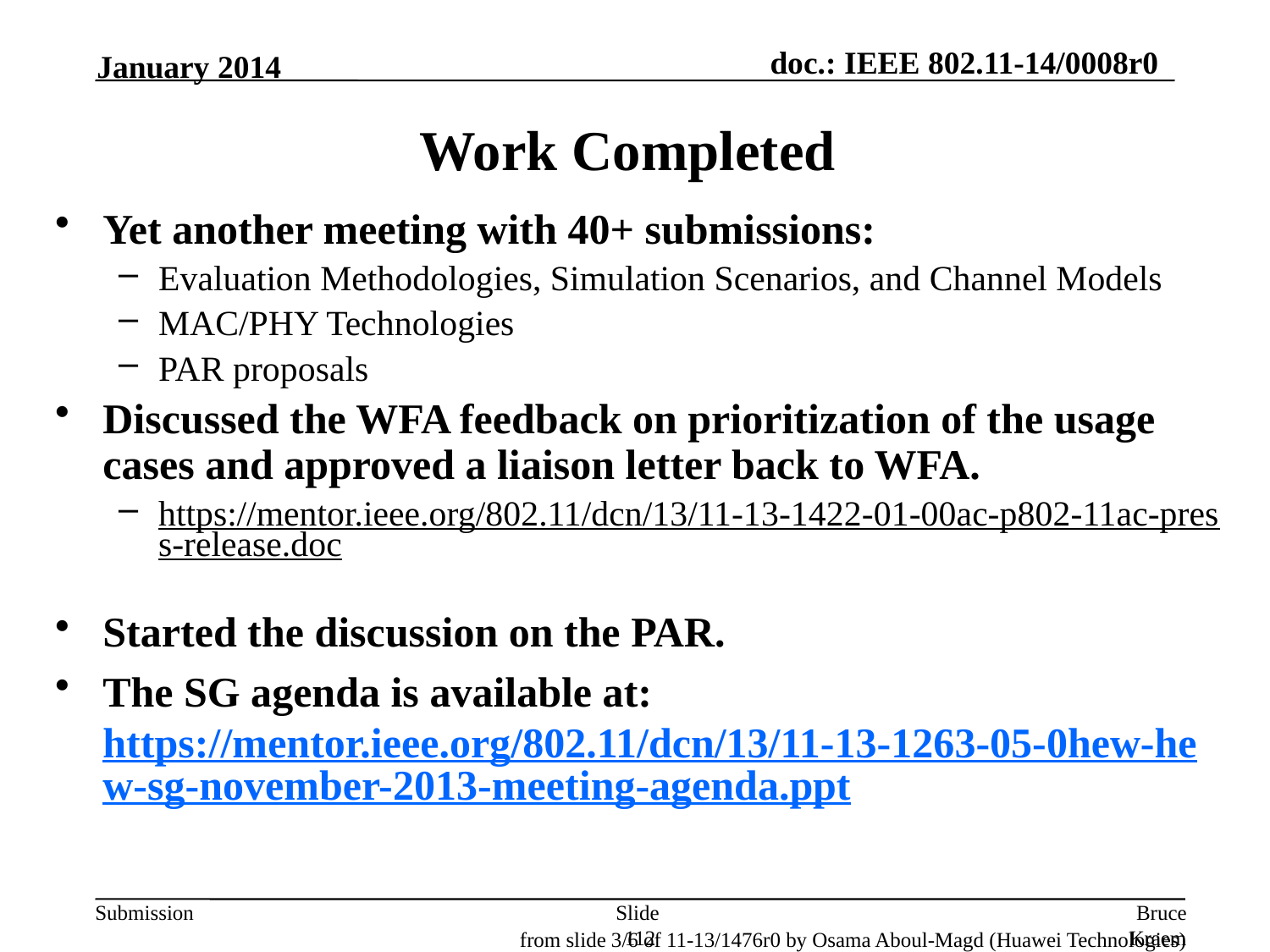

January 2014
# Work Completed
Yet another meeting with 40+ submissions:
Evaluation Methodologies, Simulation Scenarios, and Channel Models
MAC/PHY Technologies
PAR proposals
Discussed the WFA feedback on prioritization of the usage cases and approved a liaison letter back to WFA.
https://mentor.ieee.org/802.11/dcn/13/11-13-1422-01-00ac-p802-11ac-press-release.doc
Started the discussion on the PAR.
The SG agenda is available at: https://mentor.ieee.org/802.11/dcn/13/11-13-1263-05-0hew-hew-sg-november-2013-meeting-agenda.ppt

Slide 112
Bruce Kraemer, Marvell
from slide 3/6 of 11-13/1476r0 by Osama Aboul-Magd (Huawei Technologies)